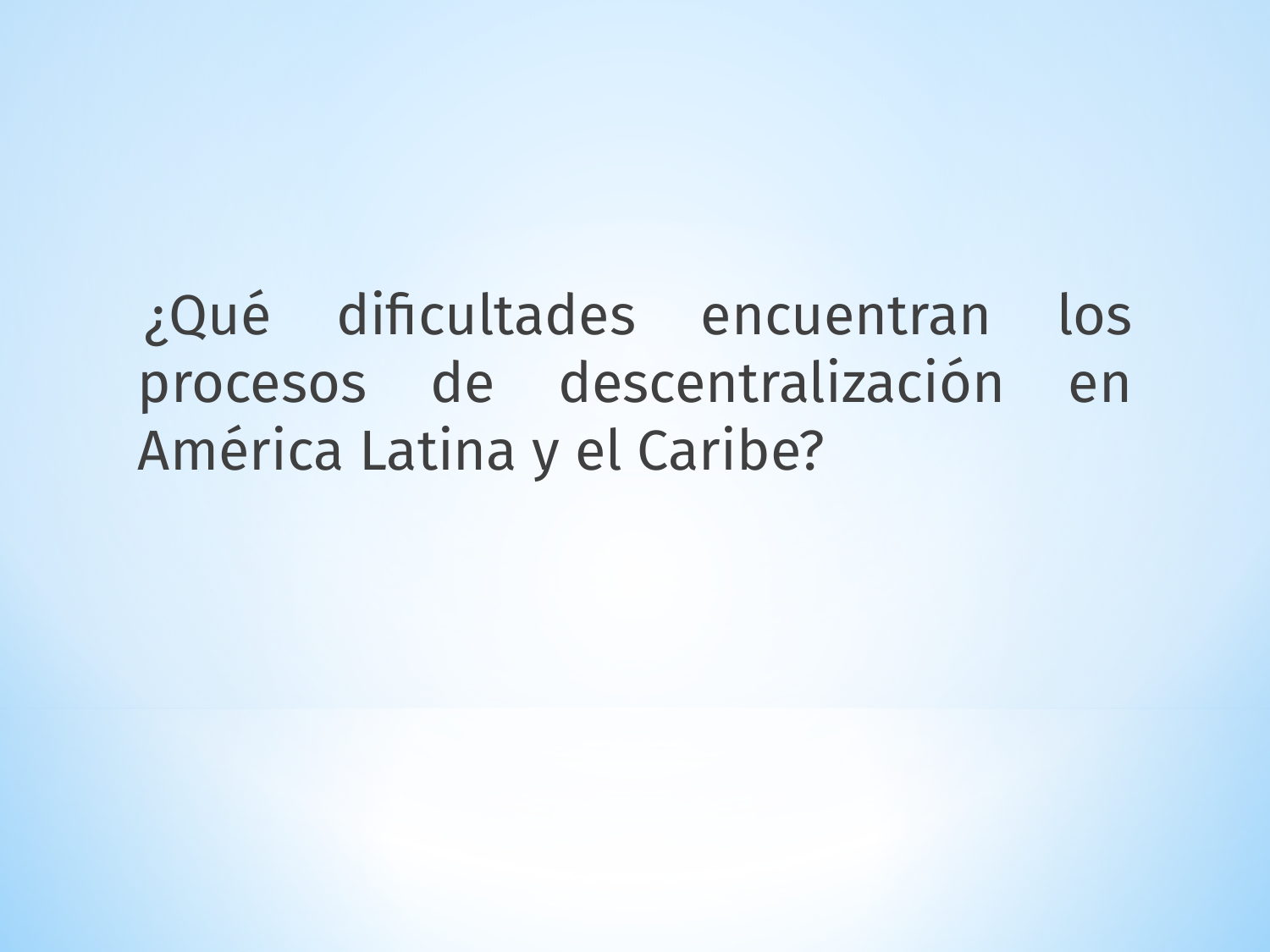

¿Qué dificultades encuentran los procesos de descentralización en América Latina y el Caribe?